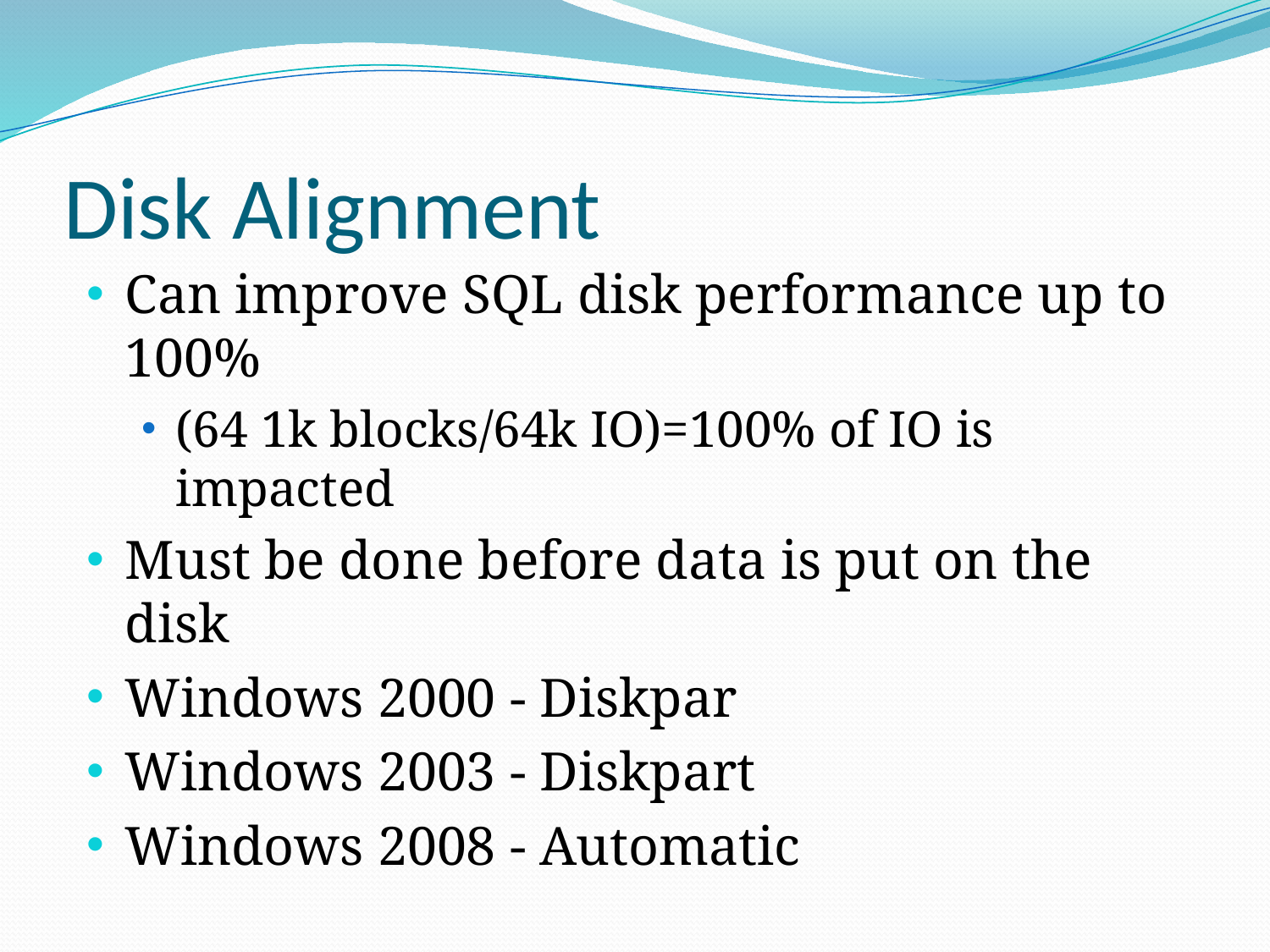

# Disk Alignment
Can improve SQL disk performance up to 100%
(64 1k blocks/64k IO)=100% of IO is impacted
Must be done before data is put on the disk
Windows 2000 - Diskpar
Windows 2003 - Diskpart
Windows 2008 - Automatic